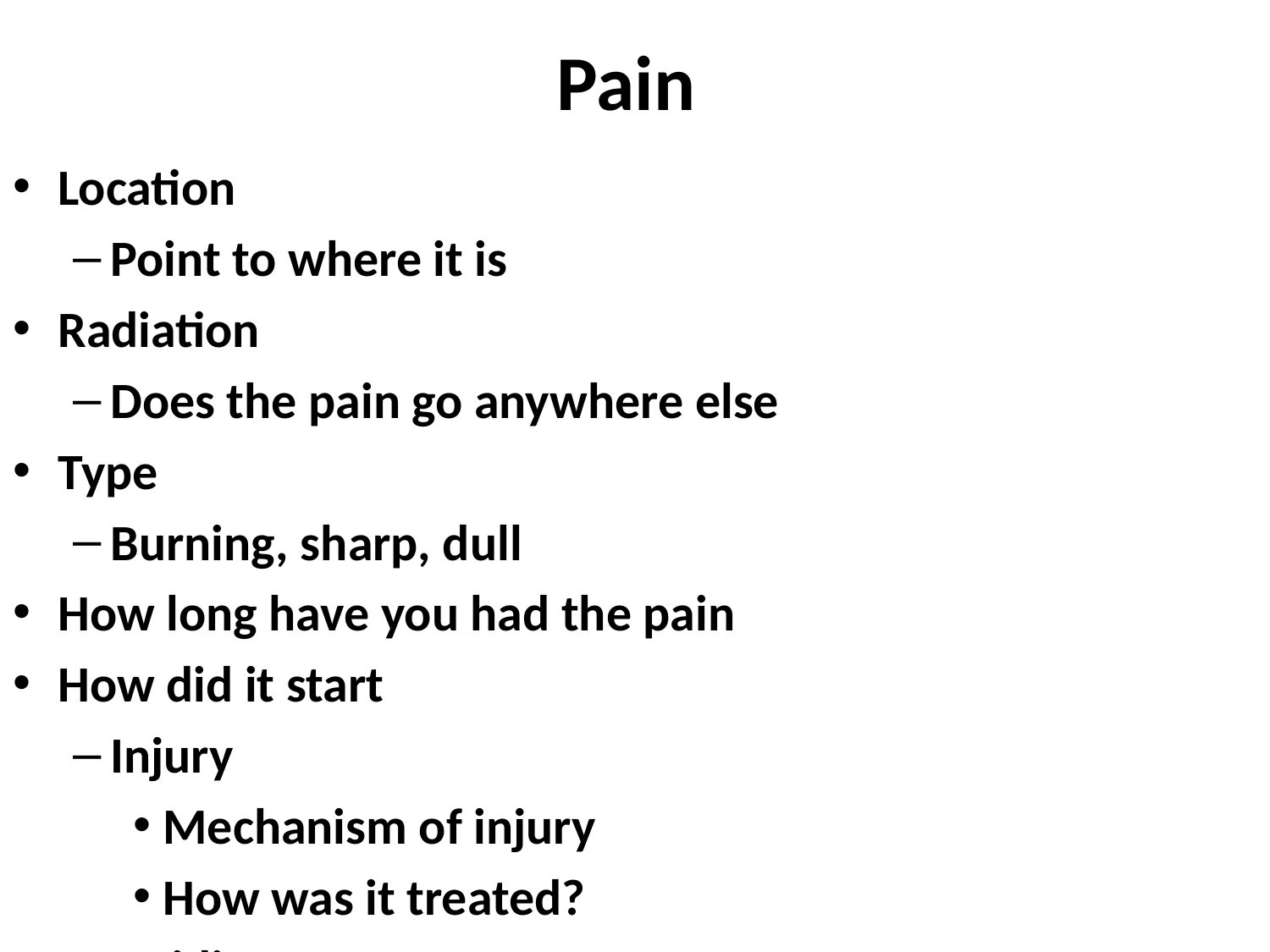

# Pain
Location
Point to where it is
Radiation
Does the pain go anywhere else
Type
Burning, sharp, dull
How long have you had the pain
How did it start
Injury
Mechanism of injury
How was it treated?
Insidious